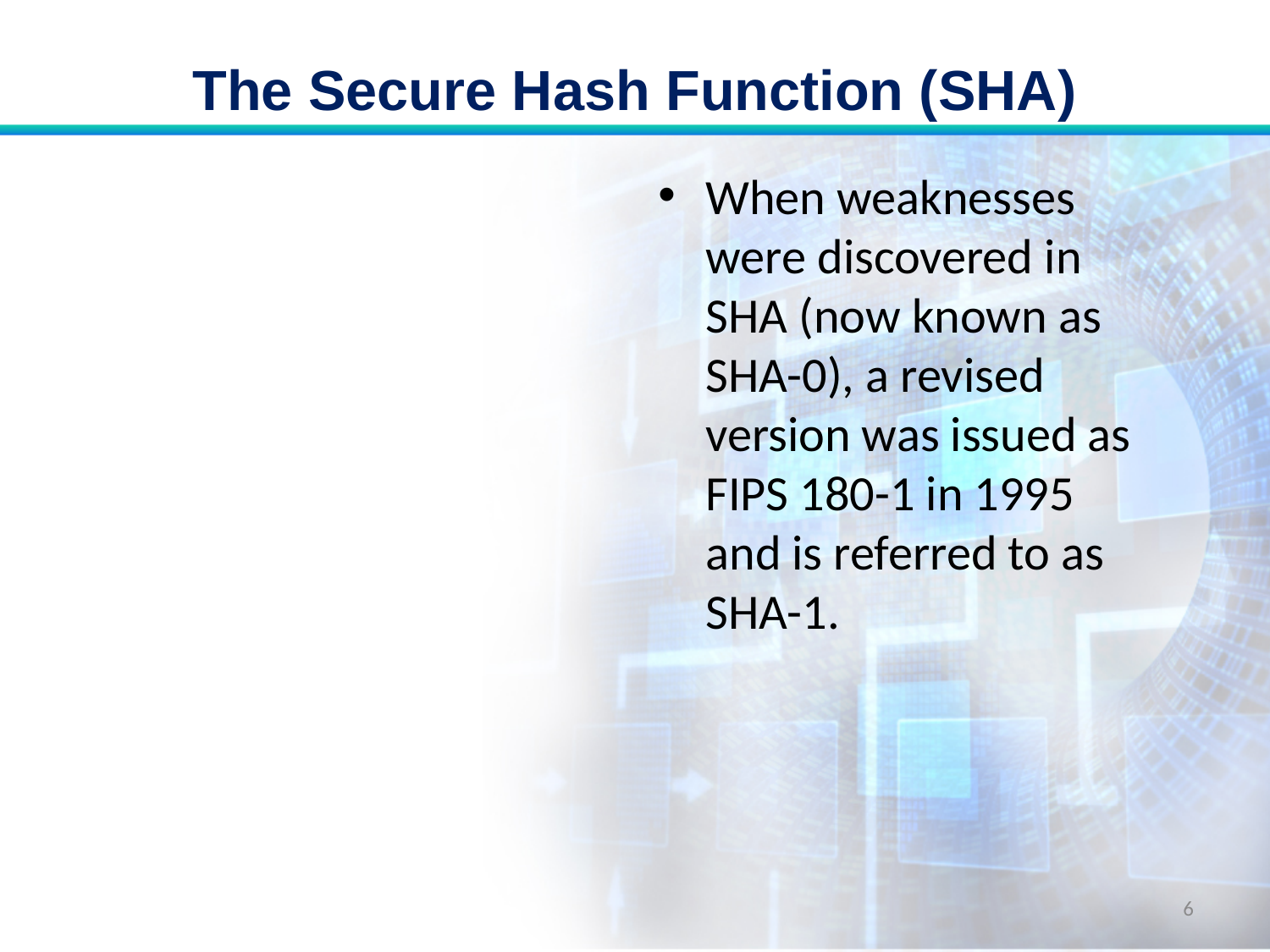

# The Secure Hash Function (SHA)
When weaknesses were discovered in SHA (now known as SHA-0), a revised version was issued as FIPS 180-1 in 1995 and is referred to as SHA-1.
6